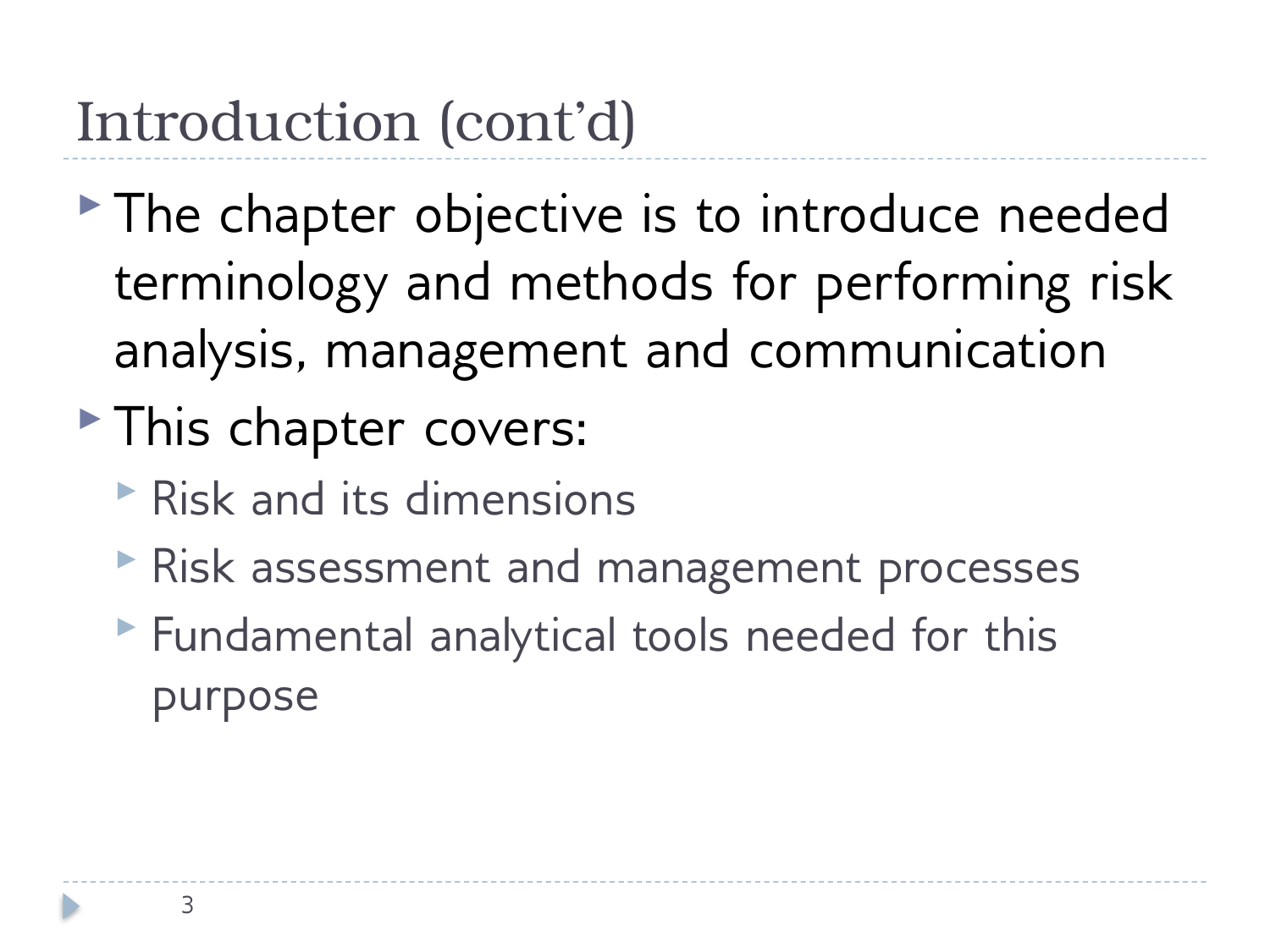

# Introduction (cont’d)
The chapter objective is to introduce needed terminology and methods for performing risk analysis, management and communication
This chapter covers:
Risk and its dimensions
Risk assessment and management processes
Fundamental analytical tools needed for this purpose
3